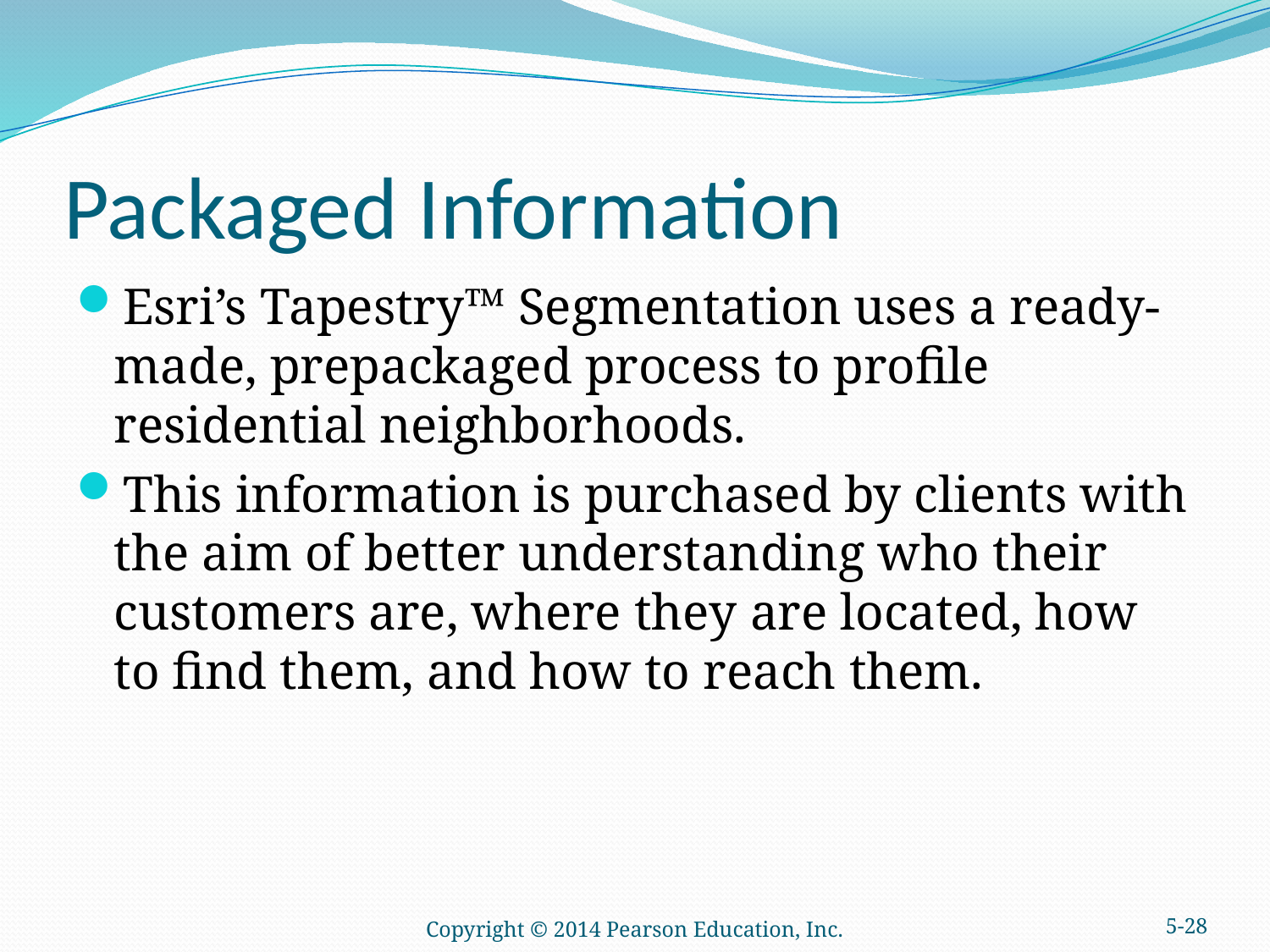

# Packaged Information
Esri’s Tapestry™ Segmentation uses a ready-made, prepackaged process to profile residential neighborhoods.
This information is purchased by clients with the aim of better understanding who their customers are, where they are located, how to find them, and how to reach them.